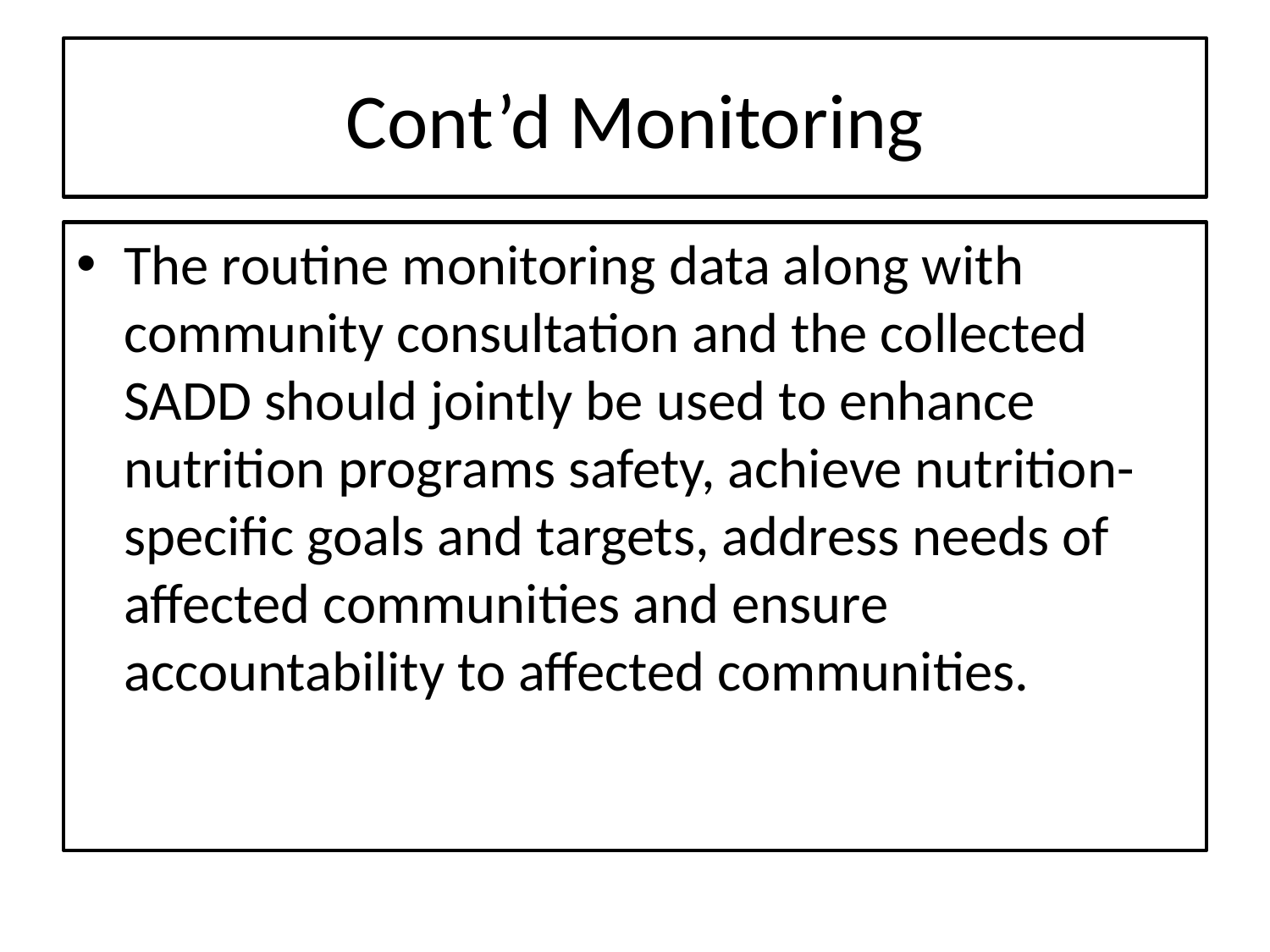

# Cont’d Monitoring
The routine monitoring data along with community consultation and the collected SADD should jointly be used to enhance nutrition programs safety, achieve nutrition-specific goals and targets, address needs of affected communities and ensure accountability to affected communities.